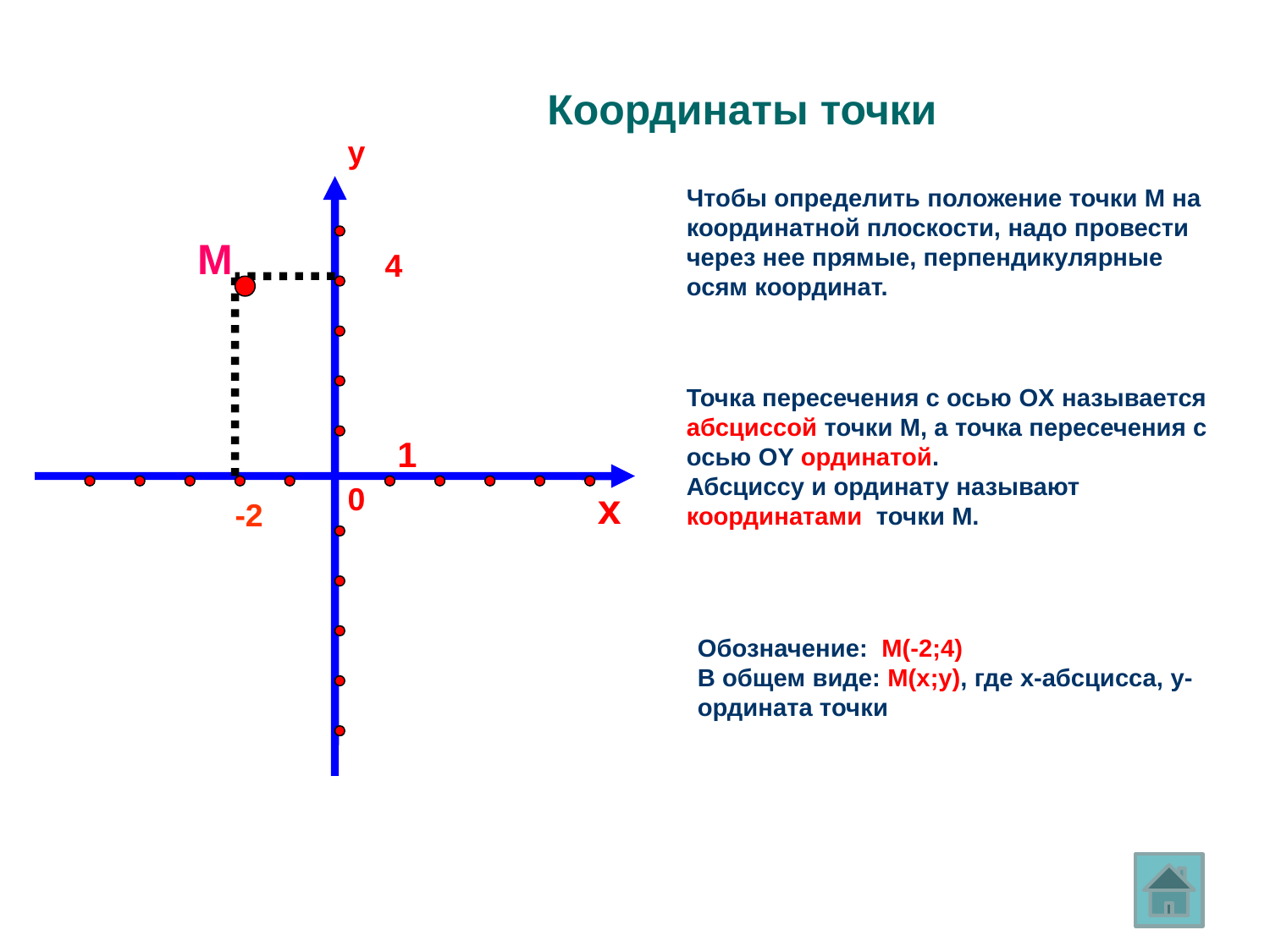

Координаты точки
y

Чтобы определить положение точки М на координатной плоскости, надо провести через нее прямые, перпендикулярные осям координат.
М

4

Точка пересечения с осью OX называется абсциссой точки М, а точка пересечения с осью OY ординатой.
Абсциссу и ординату называют координатами  точки М.

1
0

x
-2

Обозначение:  М(-2;4)
В общем виде: М(x;y), где x-абсцисса, y-ордината точки